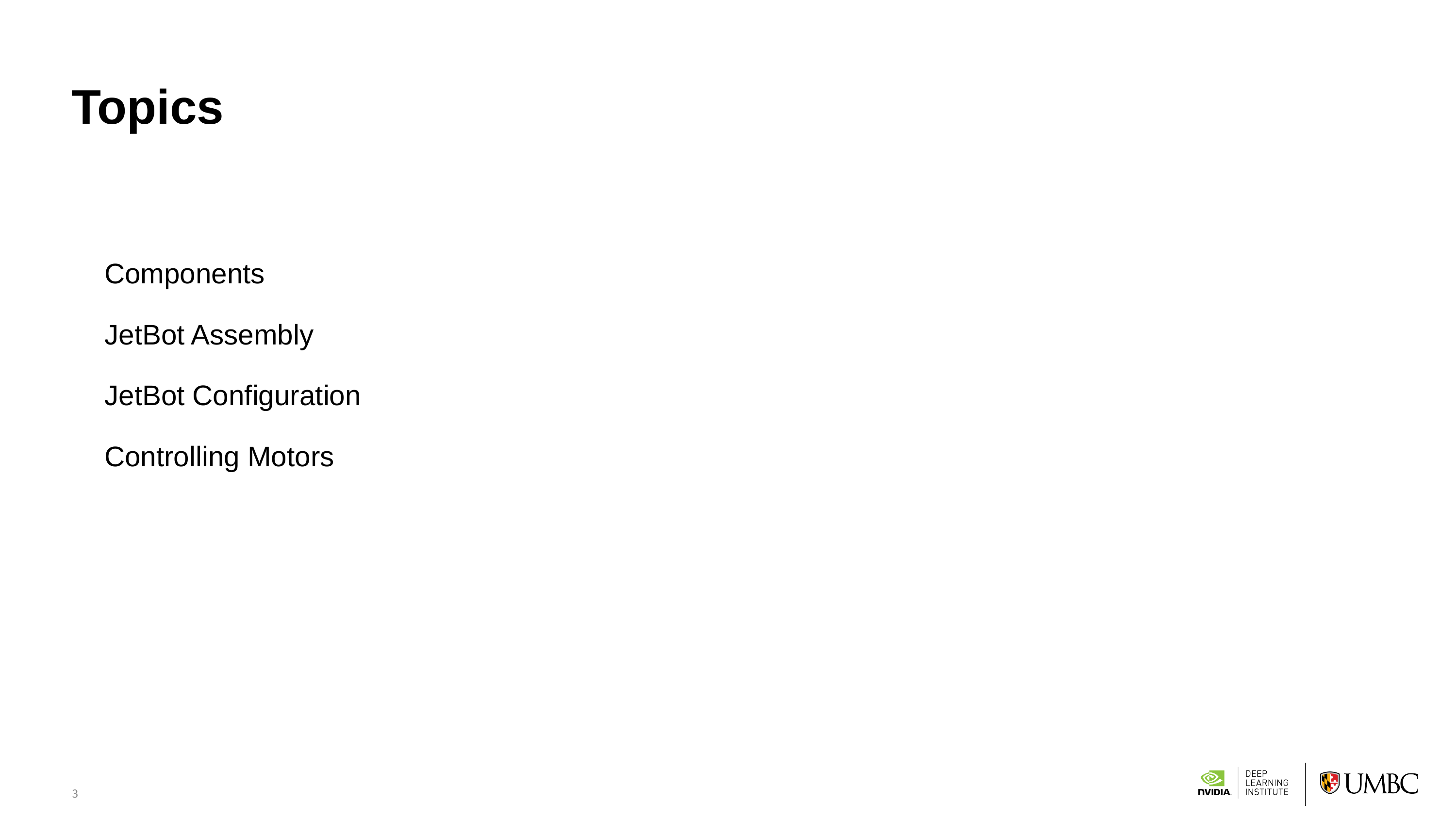

# Topics
Components
JetBot Assembly
JetBot Configuration
Controlling Motors